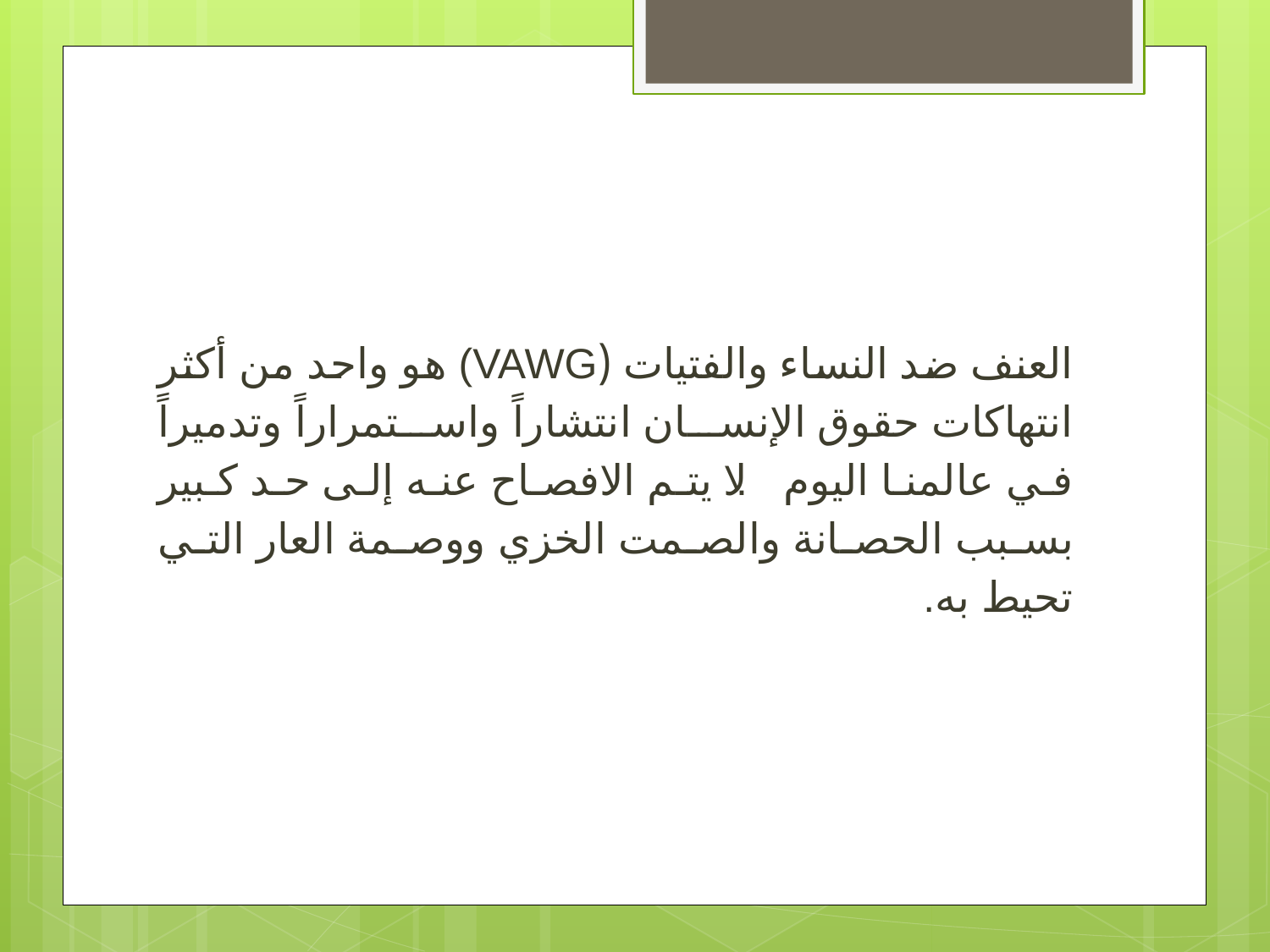

#
العنف ضد النساء والفتيات (VAWG) هو واحد من أكثر انتهاكات حقوق الإنسان انتشاراً واستمراراً وتدميراً في عالمنا اليوم . لا يتم الافصاح عنه إلى حد كبير بسبب الحصانة والصمت الخزي ووصمة العار التي تحيط به.